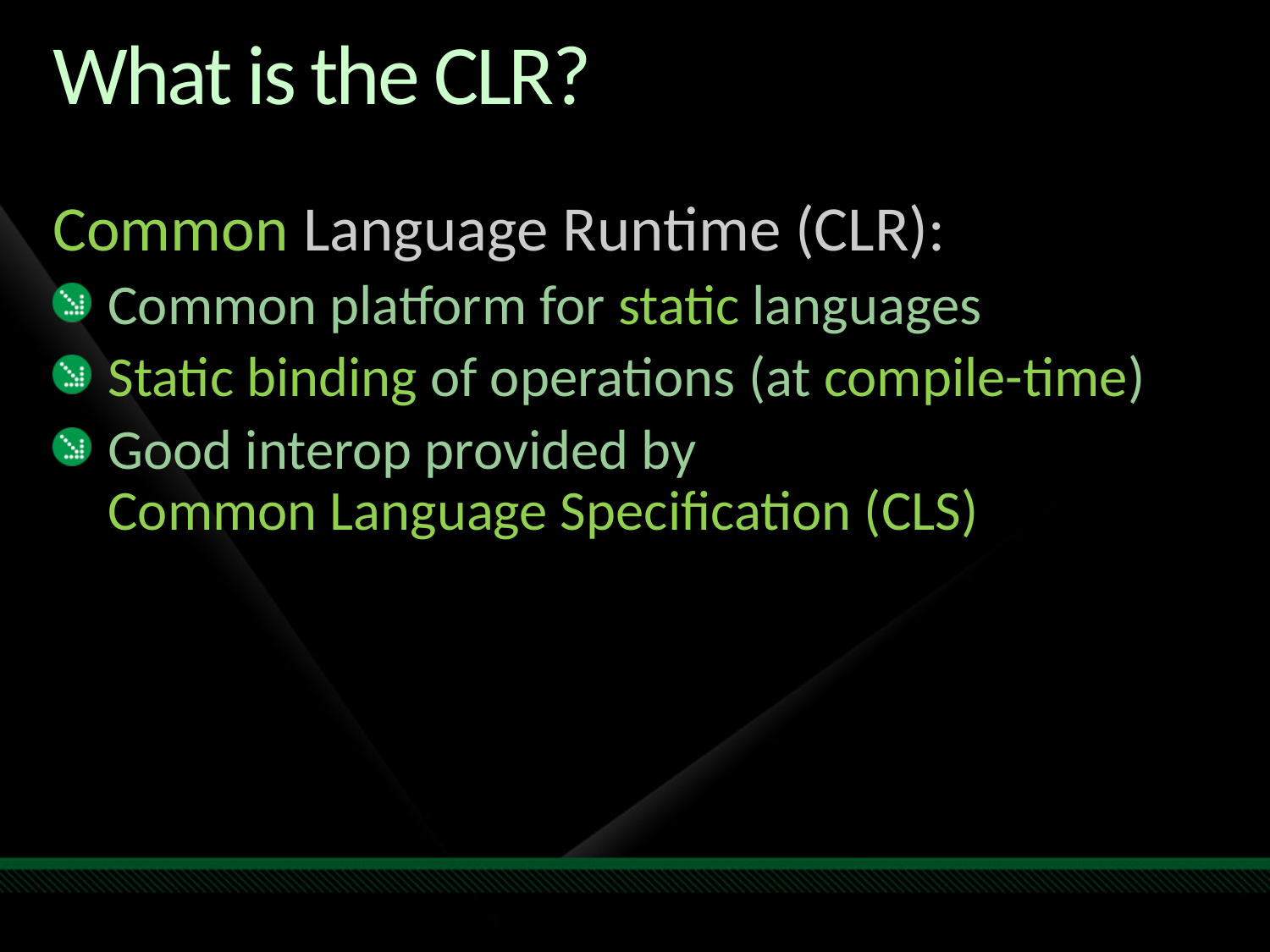

# What is the CLR?
Common Language Runtime (CLR):
Common platform for static languages
Static binding of operations (at compile-time)
Good interop provided by
Common Language Specification (CLS)